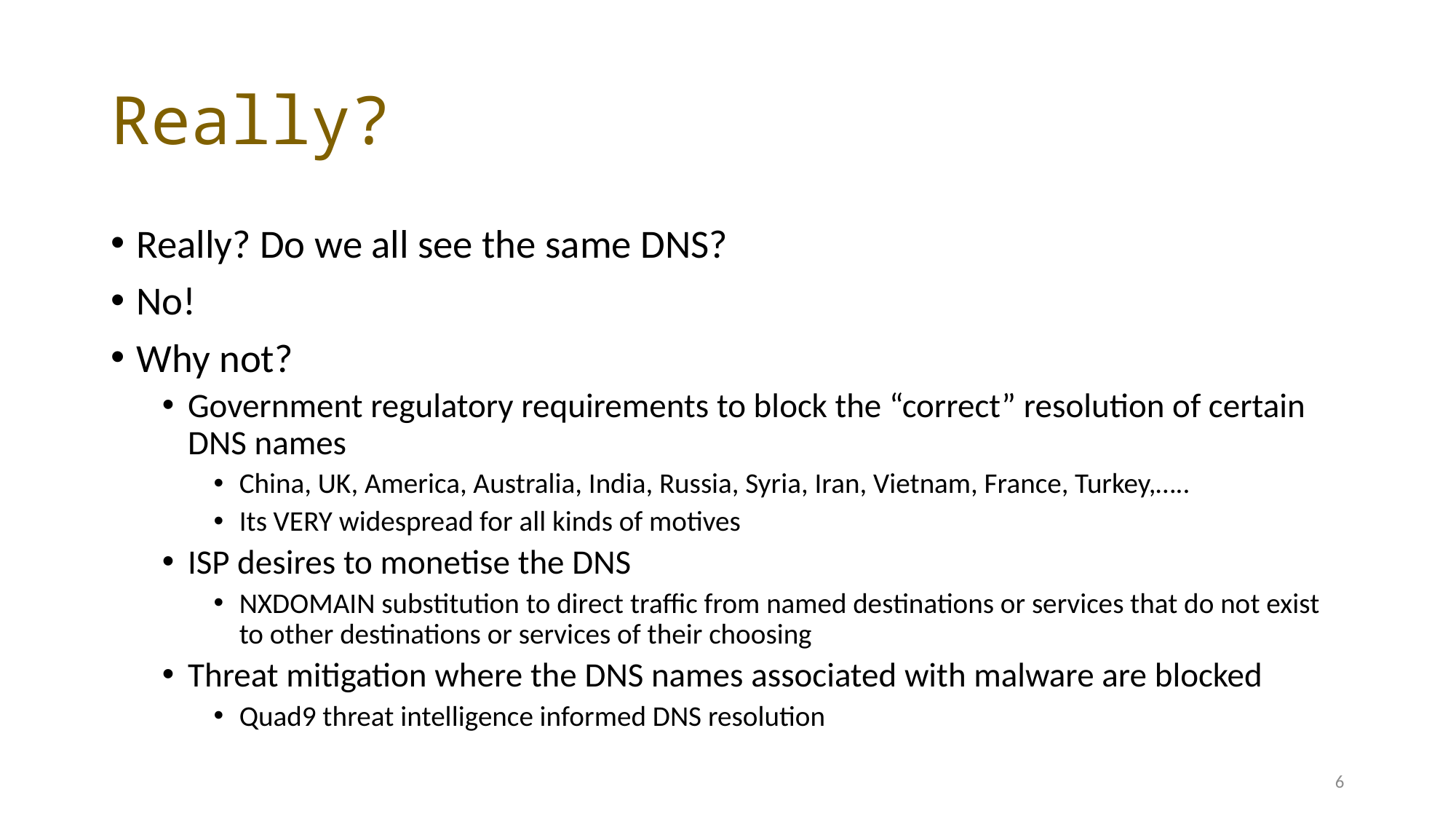

# Really?
Really? Do we all see the same DNS?
No!
Why not?
Government regulatory requirements to block the “correct” resolution of certain DNS names
China, UK, America, Australia, India, Russia, Syria, Iran, Vietnam, France, Turkey,…..
Its VERY widespread for all kinds of motives
ISP desires to monetise the DNS
NXDOMAIN substitution to direct traffic from named destinations or services that do not exist to other destinations or services of their choosing
Threat mitigation where the DNS names associated with malware are blocked
Quad9 threat intelligence informed DNS resolution
6